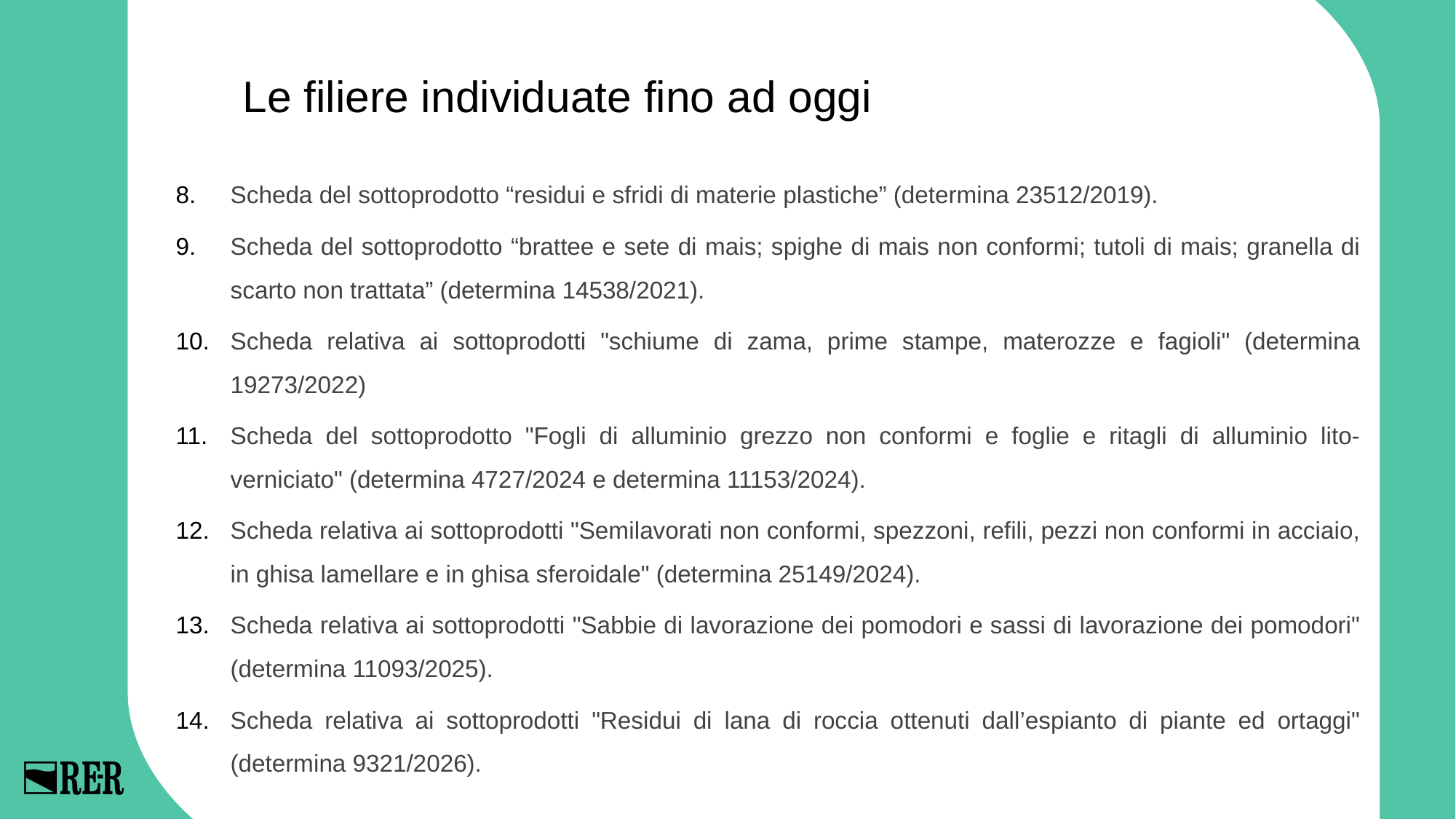

Le filiere individuate fino ad oggi
Scheda del sottoprodotto “residui e sfridi di materie plastiche” (determina 23512/2019).
Scheda del sottoprodotto “brattee e sete di mais; spighe di mais non conformi; tutoli di mais; granella di scarto non trattata” (determina 14538/2021).
Scheda relativa ai sottoprodotti "schiume di zama, prime stampe, materozze e fagioli" (determina 19273/2022)
Scheda del sottoprodotto "Fogli di alluminio grezzo non conformi e foglie e ritagli di alluminio lito-verniciato" (determina 4727/2024 e determina 11153/2024).
Scheda relativa ai sottoprodotti "Semilavorati non conformi, spezzoni, refili, pezzi non conformi in acciaio, in ghisa lamellare e in ghisa sferoidale" (determina 25149/2024).
Scheda relativa ai sottoprodotti "Sabbie di lavorazione dei pomodori e sassi di lavorazione dei pomodori" (determina 11093/2025).
Scheda relativa ai sottoprodotti "Residui di lana di roccia ottenuti dall’espianto di piante ed ortaggi" (determina 9321/2026).